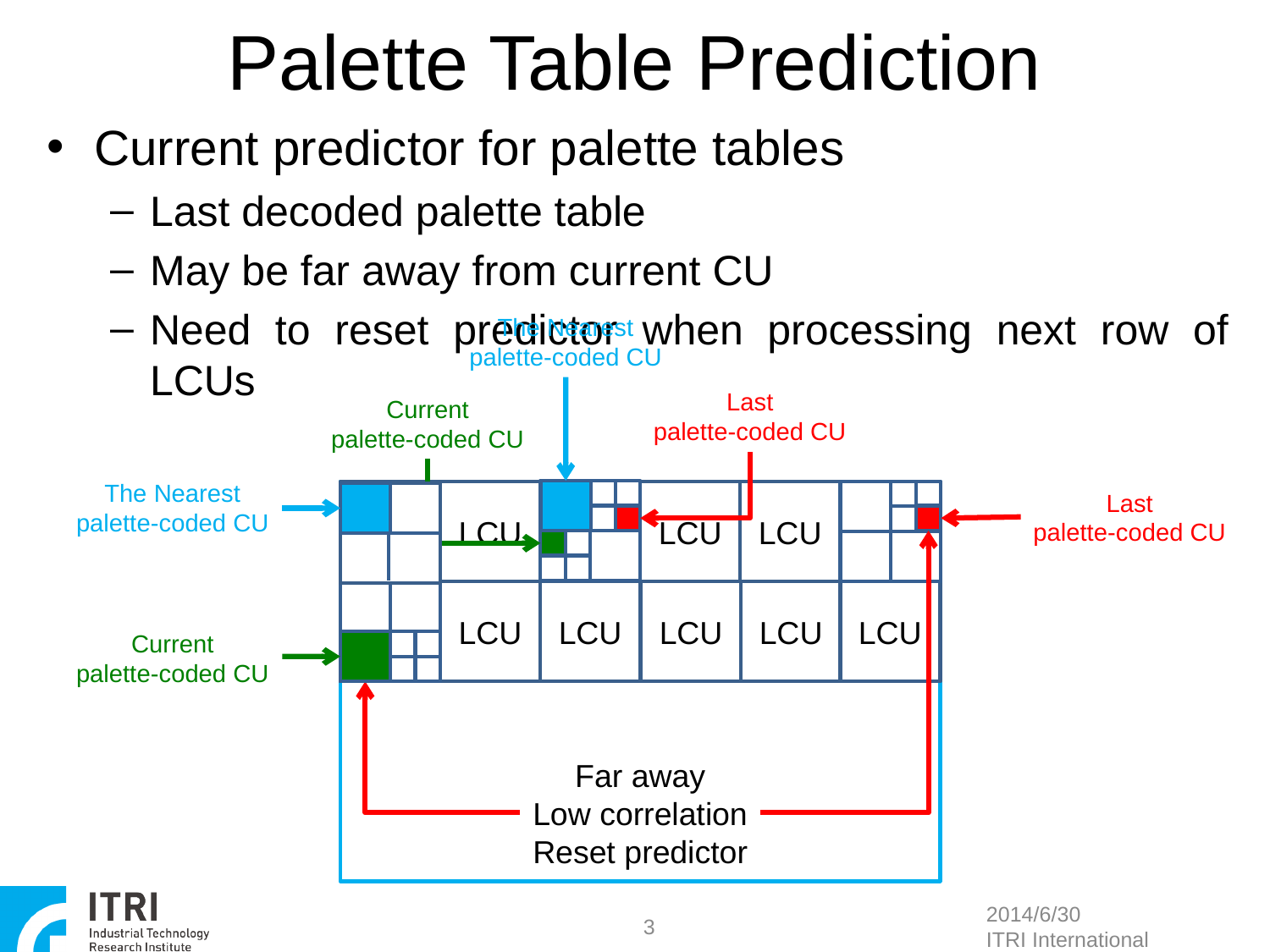

Palette Table Prediction
Current predictor for palette tables
Last decoded palette table
May be far away from current CU
Need to reset predictor when processing next row of LCUs
The Nearest
palette-coded CU
Last
palette-coded CU
Current
palette-coded CU
The Nearest
palette-coded CU

Last
palette-coded CU

LCU
LCU
LCU
LCU
LCU
LCU

LCU
LCU
LCU
LCU
LCU
LCU

Current
palette-coded CU

Far away
Low correlation
Reset predictor
3
2014/6/30
ITRI International